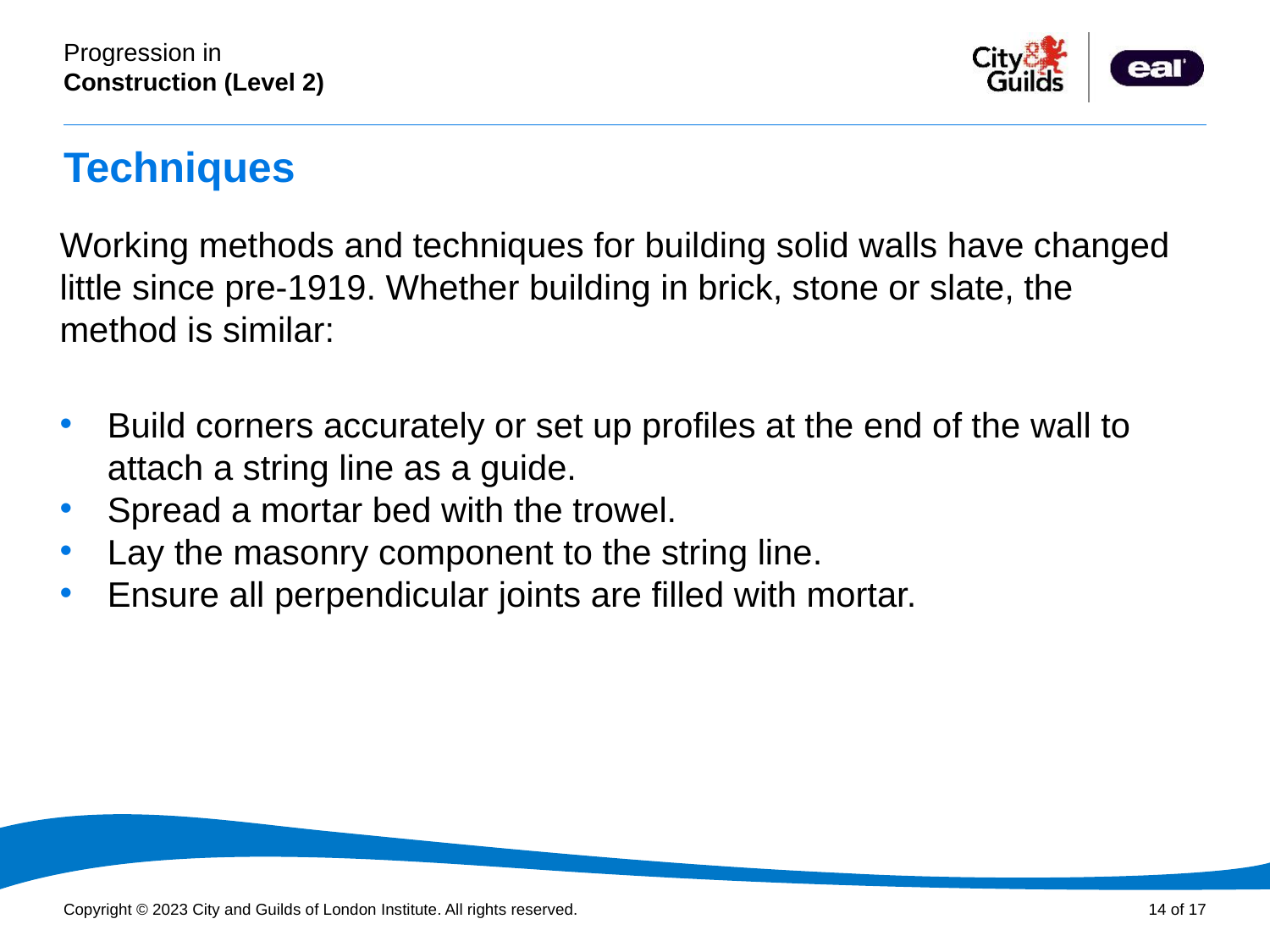

# Techniques
Working methods and techniques for building solid walls have changed little since pre-1919. Whether building in brick, stone or slate, the method is similar:
Build corners accurately or set up profiles at the end of the wall to attach a string line as a guide.
Spread a mortar bed with the trowel.
Lay the masonry component to the string line.
Ensure all perpendicular joints are filled with mortar.